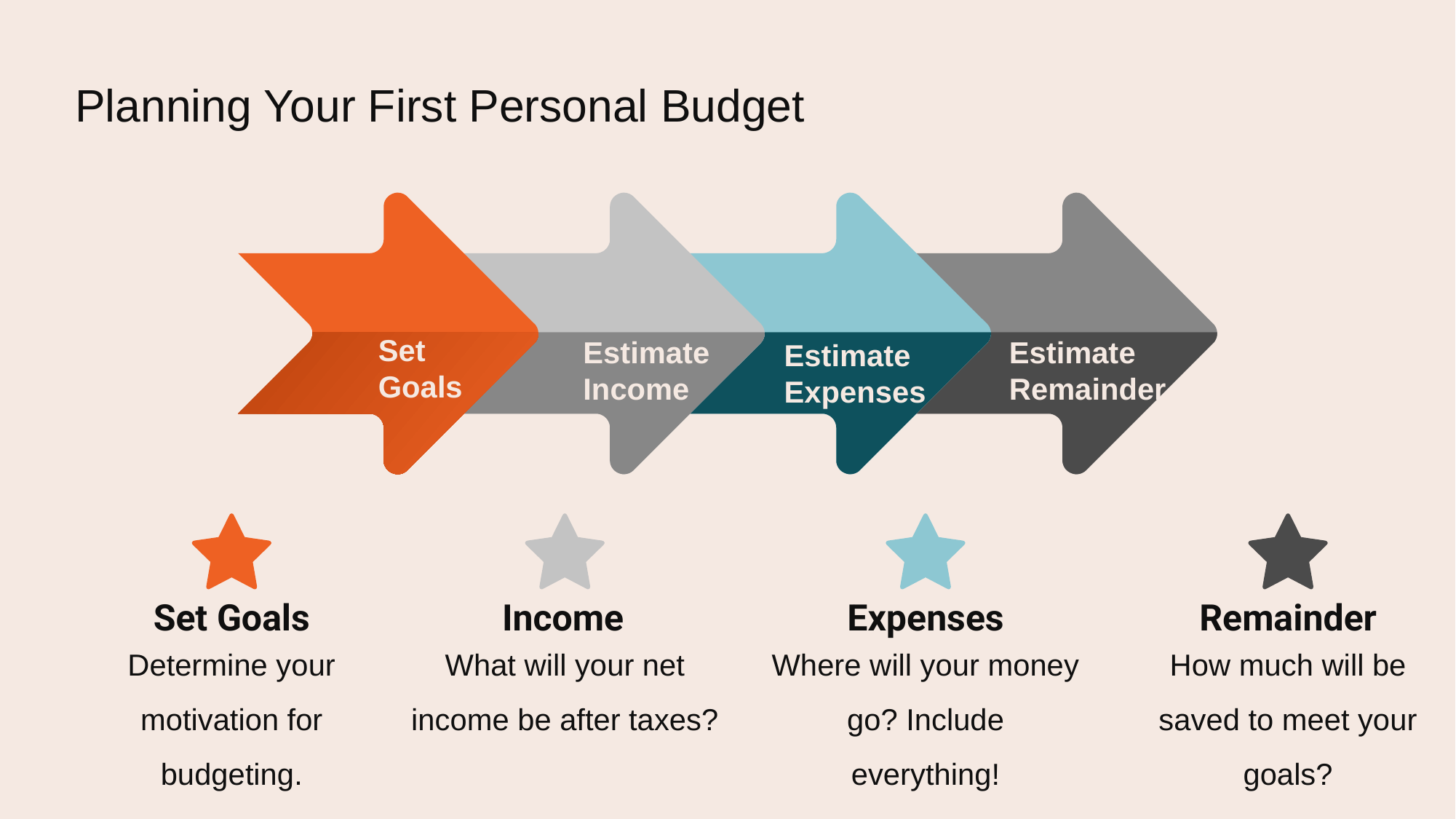

Planning Your First Personal Budget

Set Goals
Estimate Income
Estimate Remainder
Estimate Expenses

Set Goals
Determine your motivation for budgeting.

Income
What will your net income be after taxes?

Expenses
Where will your money go? Include everything!

Remainder
How much will be saved to meet your goals?